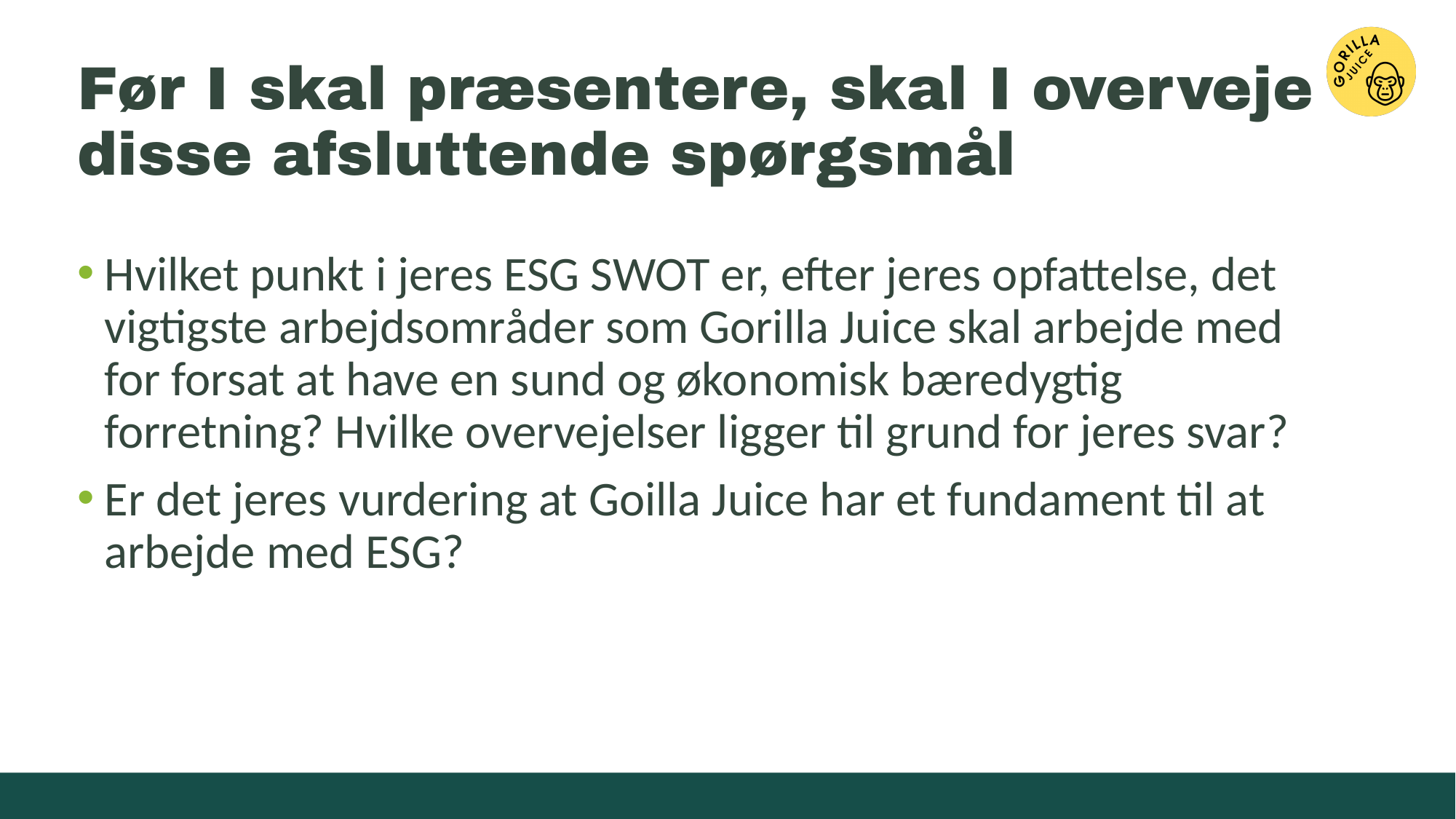

# Før I skal præsentere, skal I overveje disse afsluttende spørgsmål
Hvilket punkt i jeres ESG SWOT er, efter jeres opfattelse, det vigtigste arbejdsområder som Gorilla Juice skal arbejde med for forsat at have en sund og økonomisk bæredygtig forretning? Hvilke overvejelser ligger til grund for jeres svar?
Er det jeres vurdering at Goilla Juice har et fundament til at arbejde med ESG?